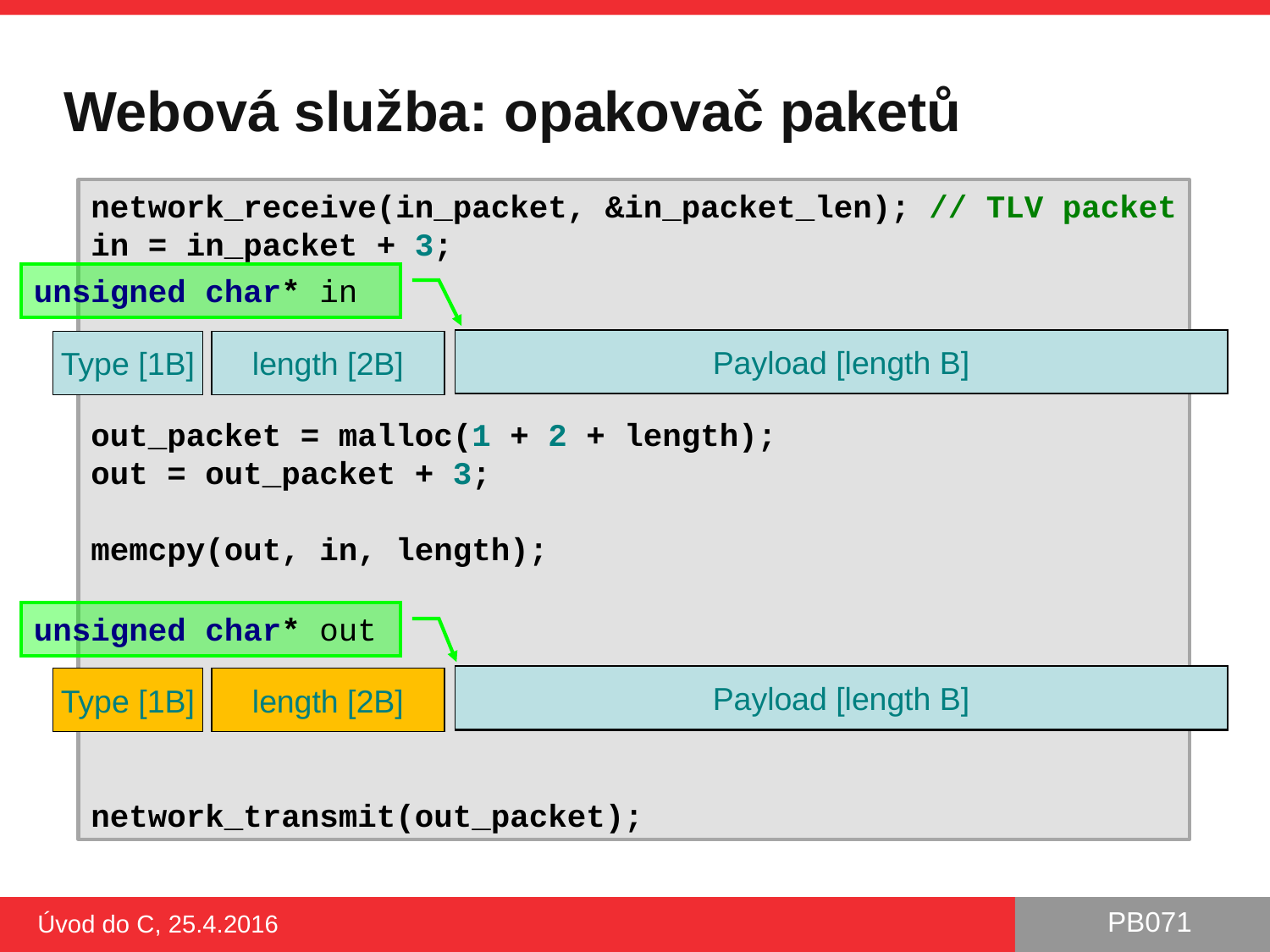

# Webová služba: opakovač paketů
network_receive(in_packet, &in_packet_len); // TLV packet
in = in_packet + 3;

out_packet = malloc(1 + 2 + length);
out = out_packet + 3;

memcpy(out, in, length);

network_transmit(out_packet);
unsigned char* in
Payload [length B]
Type [1B]
length [2B]
unsigned char* out
Payload [length B]
Payload (length B)
Type [1B]
length [2B]
Úvod do C, 25.4.2016